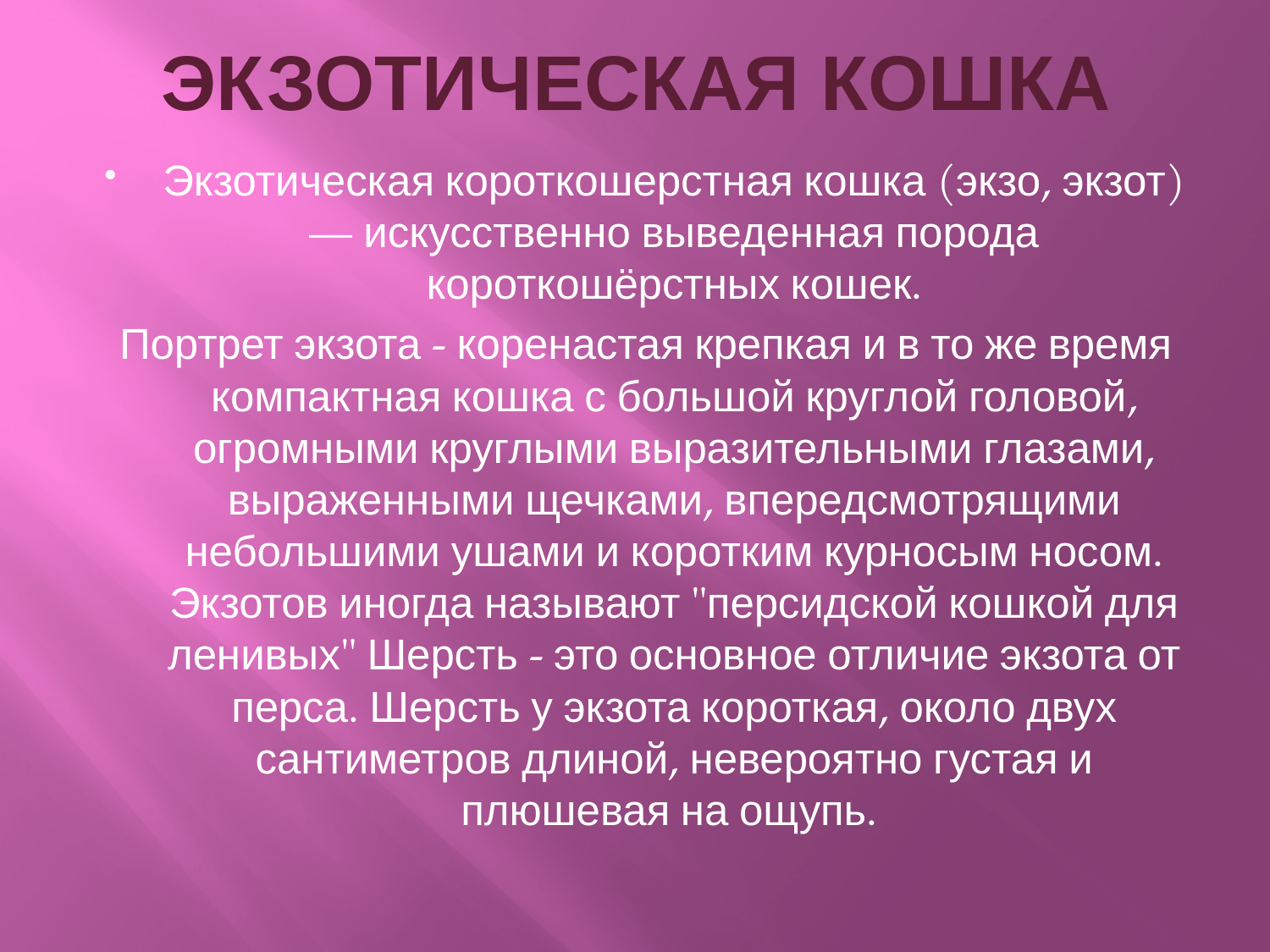

# Экзотическая кошка
Экзотическая короткошерстная кошка (экзо, экзот) — искусственно выведенная порода короткошёрстных кошек.
Портрет экзота - коренастая крепкая и в то же время компактная кошка с большой круглой головой, огромными круглыми выразительными глазами, выраженными щечками, впередсмотрящими небольшими ушами и коротким курносым носом. Экзотов иногда называют "персидской кошкой для ленивых" Шерсть - это основное отличие экзота от перса. Шерсть у экзота короткая, около двух сантиметров длиной, невероятно густая и плюшевая на ощупь.